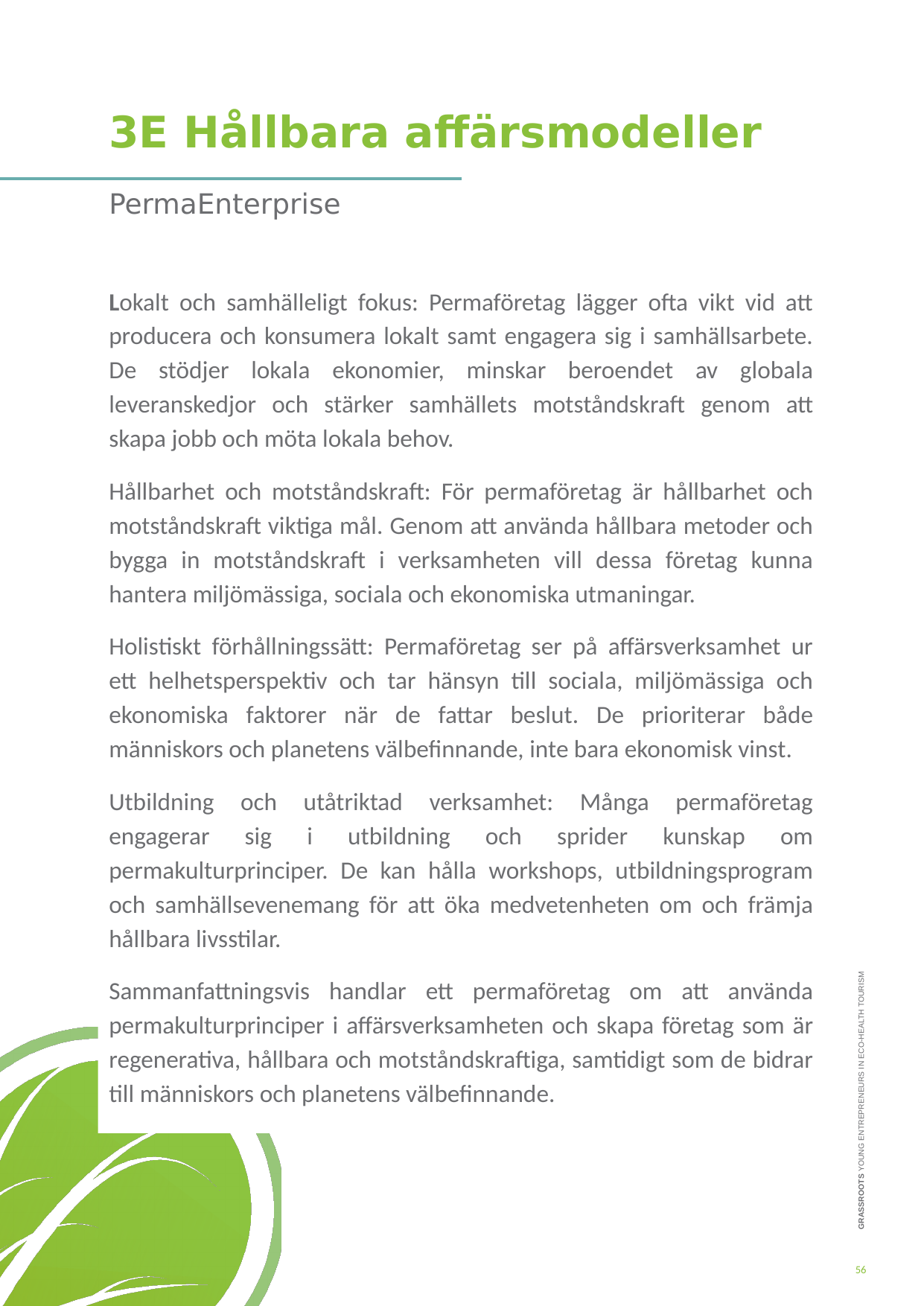

3E Hållbara affärsmodeller
PermaEnterprise
Lokalt och samhälleligt fokus: Permaföretag lägger ofta vikt vid att producera och konsumera lokalt samt engagera sig i samhällsarbete. De stödjer lokala ekonomier, minskar beroendet av globala leveranskedjor och stärker samhällets motståndskraft genom att skapa jobb och möta lokala behov.
Hållbarhet och motståndskraft: För permaföretag är hållbarhet och motståndskraft viktiga mål. Genom att använda hållbara metoder och bygga in motståndskraft i verksamheten vill dessa företag kunna hantera miljömässiga, sociala och ekonomiska utmaningar.
Holistiskt förhållningssätt: Permaföretag ser på affärsverksamhet ur ett helhetsperspektiv och tar hänsyn till sociala, miljömässiga och ekonomiska faktorer när de fattar beslut. De prioriterar både människors och planetens välbefinnande, inte bara ekonomisk vinst.
Utbildning och utåtriktad verksamhet: Många permaföretag engagerar sig i utbildning och sprider kunskap om permakulturprinciper. De kan hålla workshops, utbildningsprogram och samhällsevenemang för att öka medvetenheten om och främja hållbara livsstilar.
Sammanfattningsvis handlar ett permaföretag om att använda permakulturprinciper i affärsverksamheten och skapa företag som är regenerativa, hållbara och motståndskraftiga, samtidigt som de bidrar till människors och planetens välbefinnande.

56